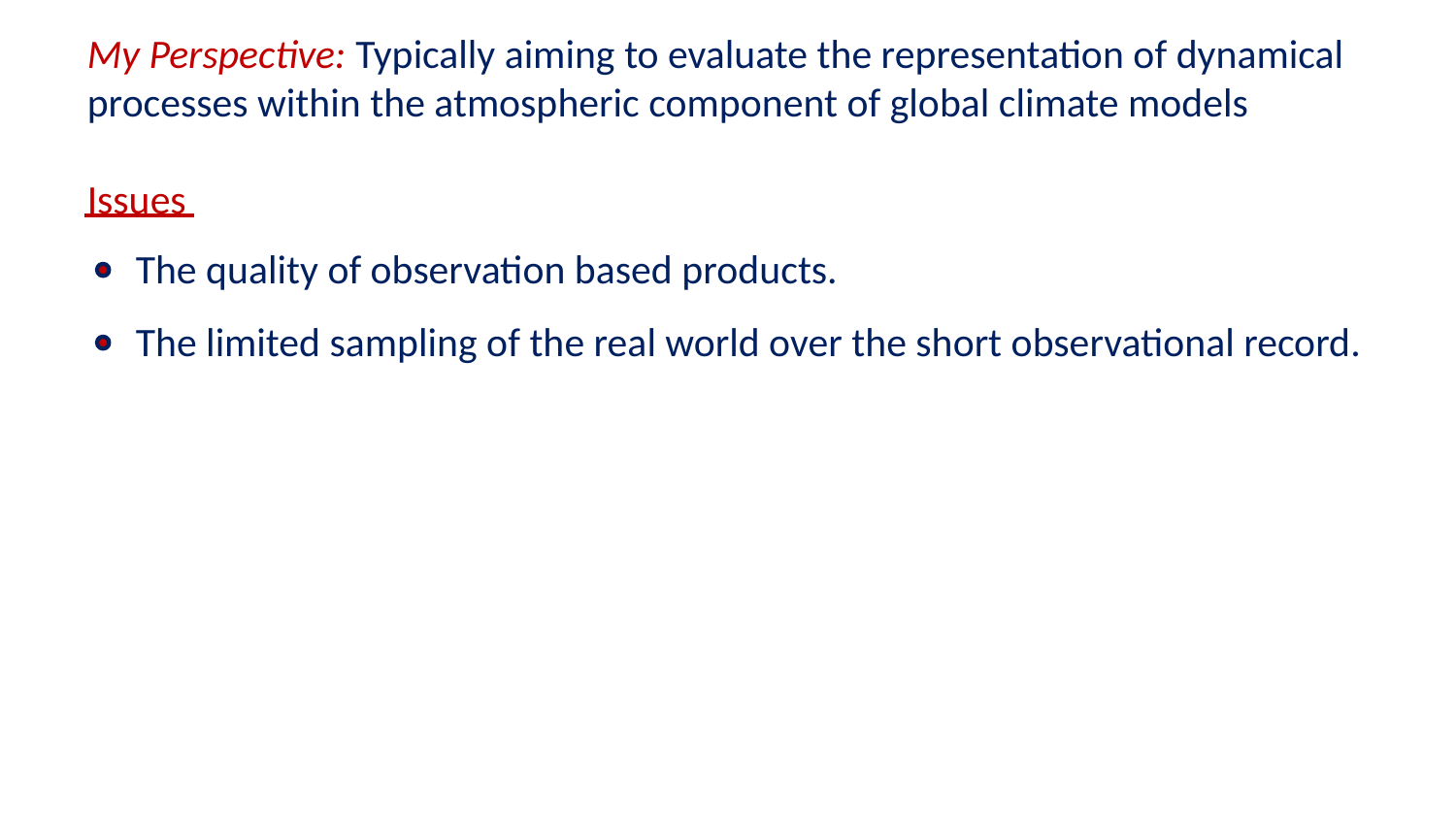

My Perspective: Typically aiming to evaluate the representation of dynamical processes within the atmospheric component of global climate models
Issues
The quality of observation based products.

The limited sampling of the real world over the short observational record.